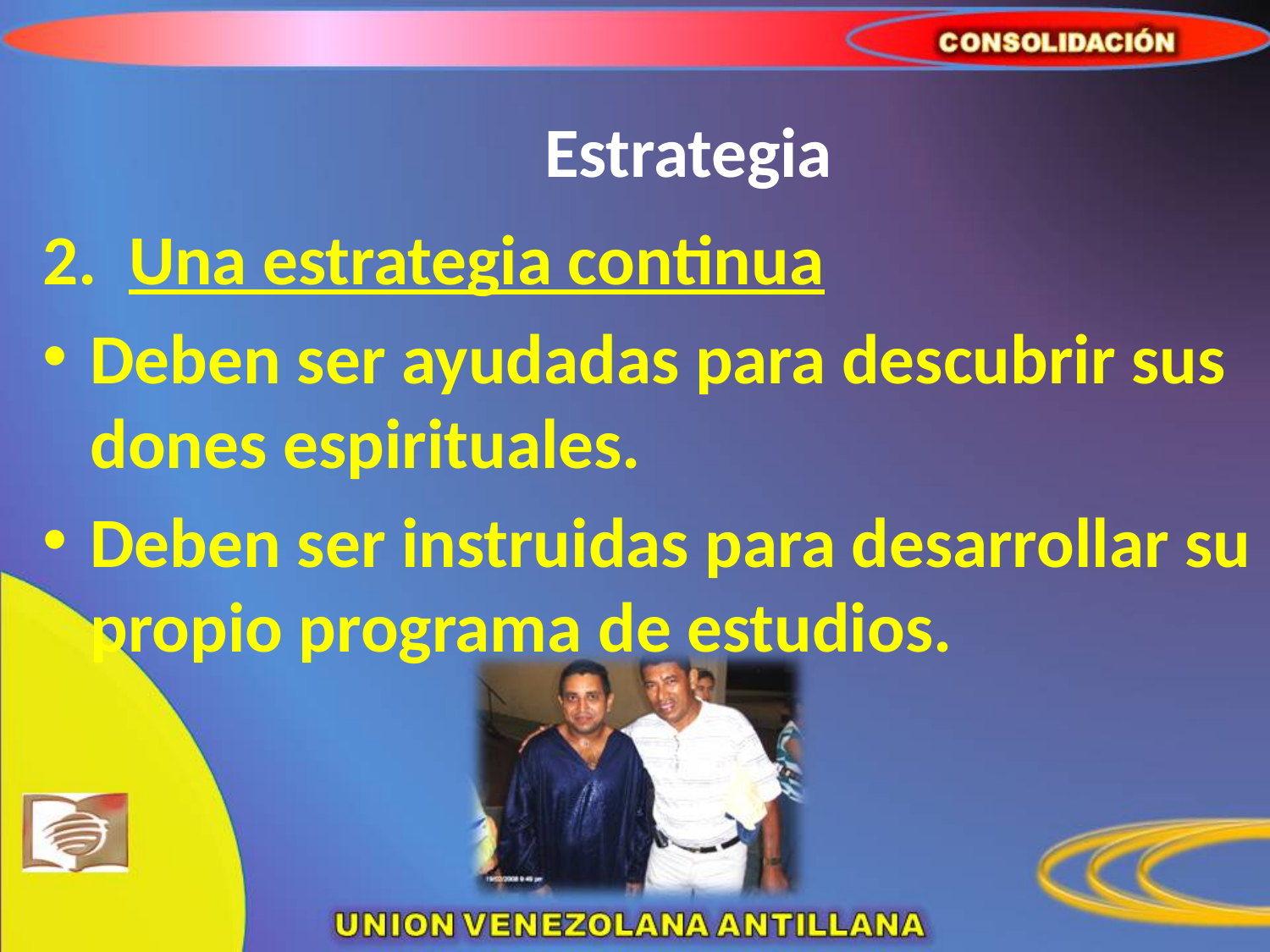

# Estrategia
2.  Una estrategia continua
Deben ser ayudadas para descubrir sus dones espirituales.
Deben ser instruidas para desarrollar su propio programa de estudios.